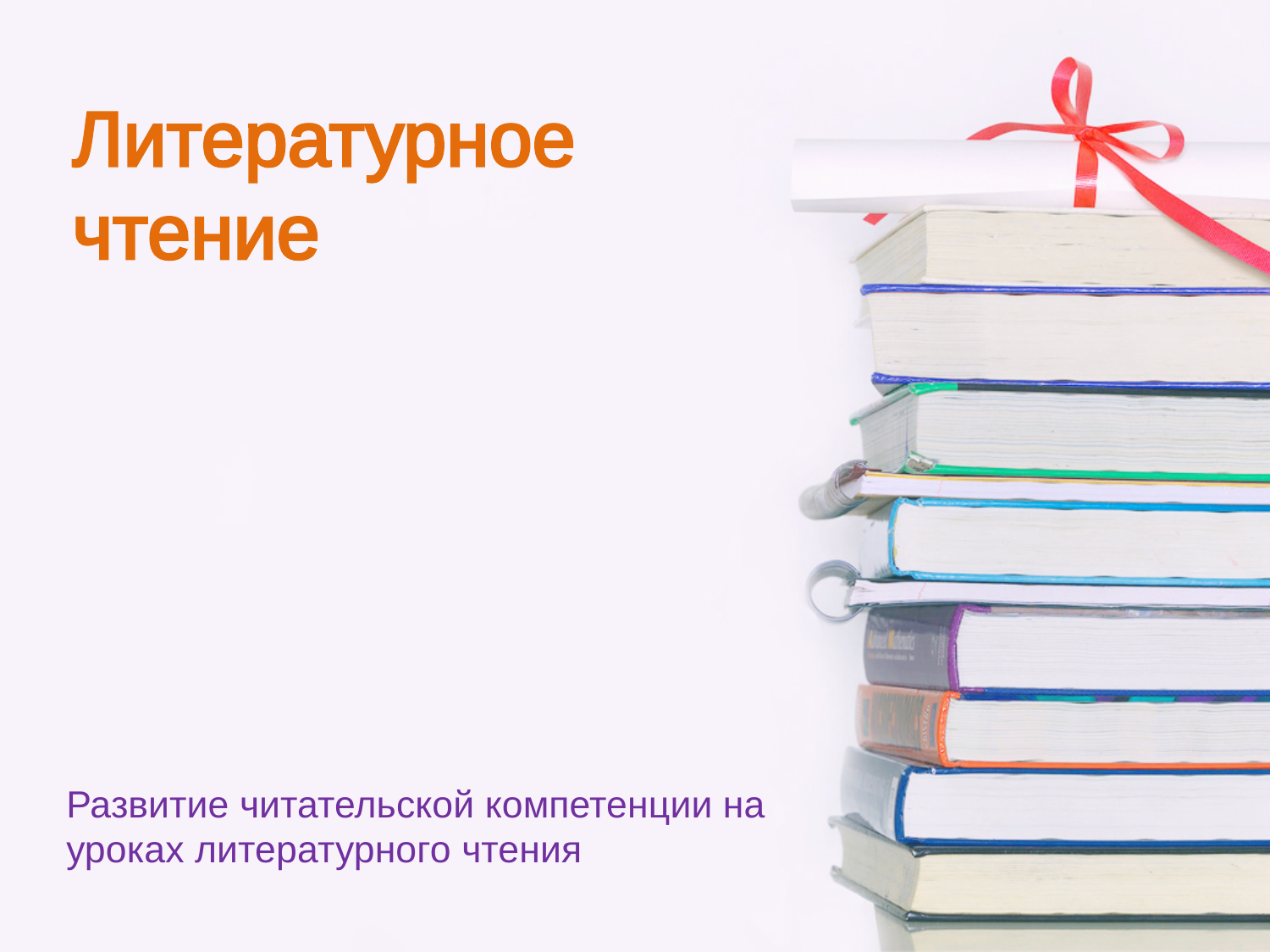

# Литературное чтение
Развитие читательской компетенции на уроках литературного чтения